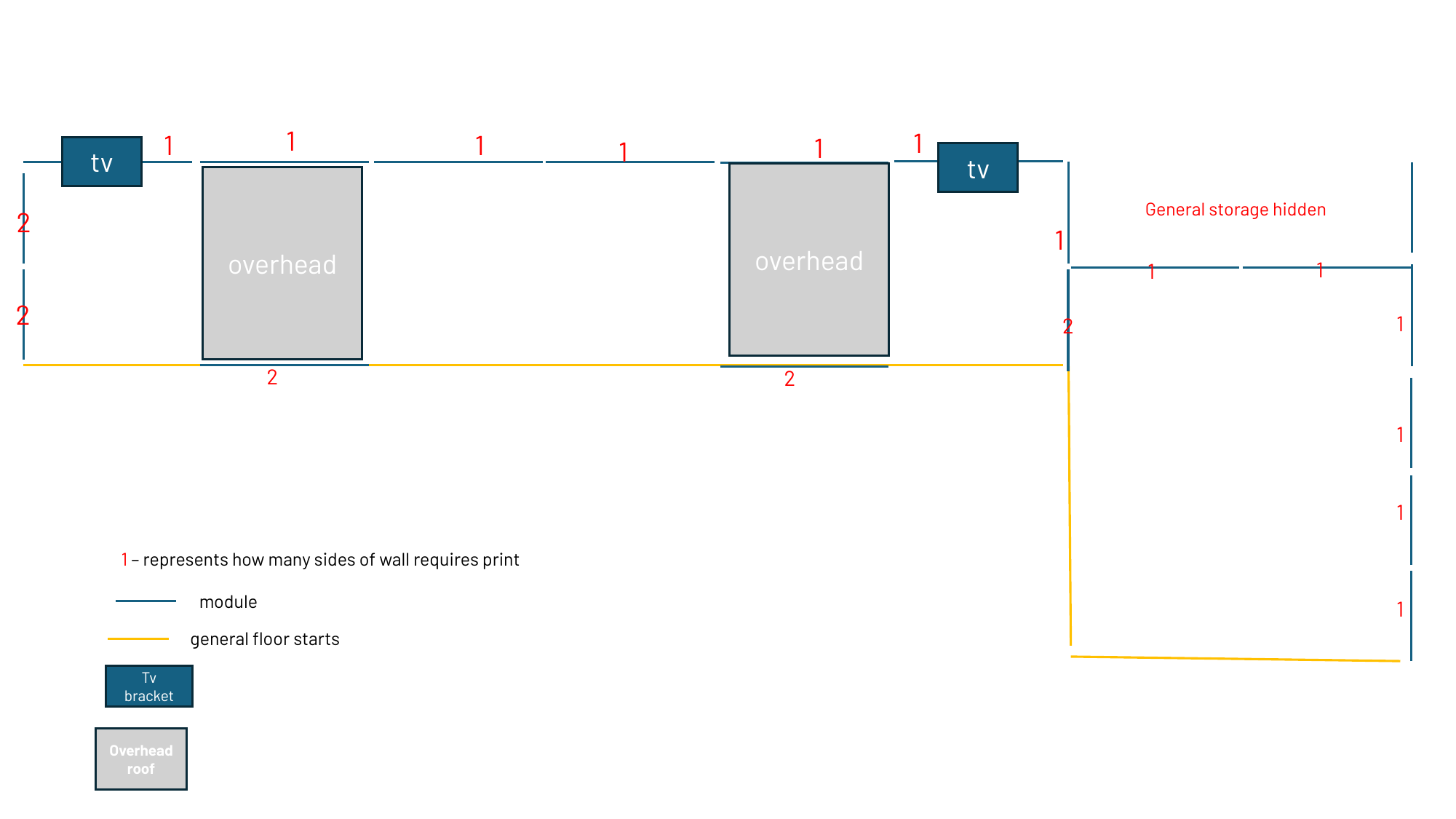

1
1
1
1
1
1
tv
tv
overhead
overhead
General storage hidden
2
1
1
1
2
1
2
2
2
1
1
1 – represents how many sides of wall requires print
module
1
general floor starts
Tv bracket
Overhead roof